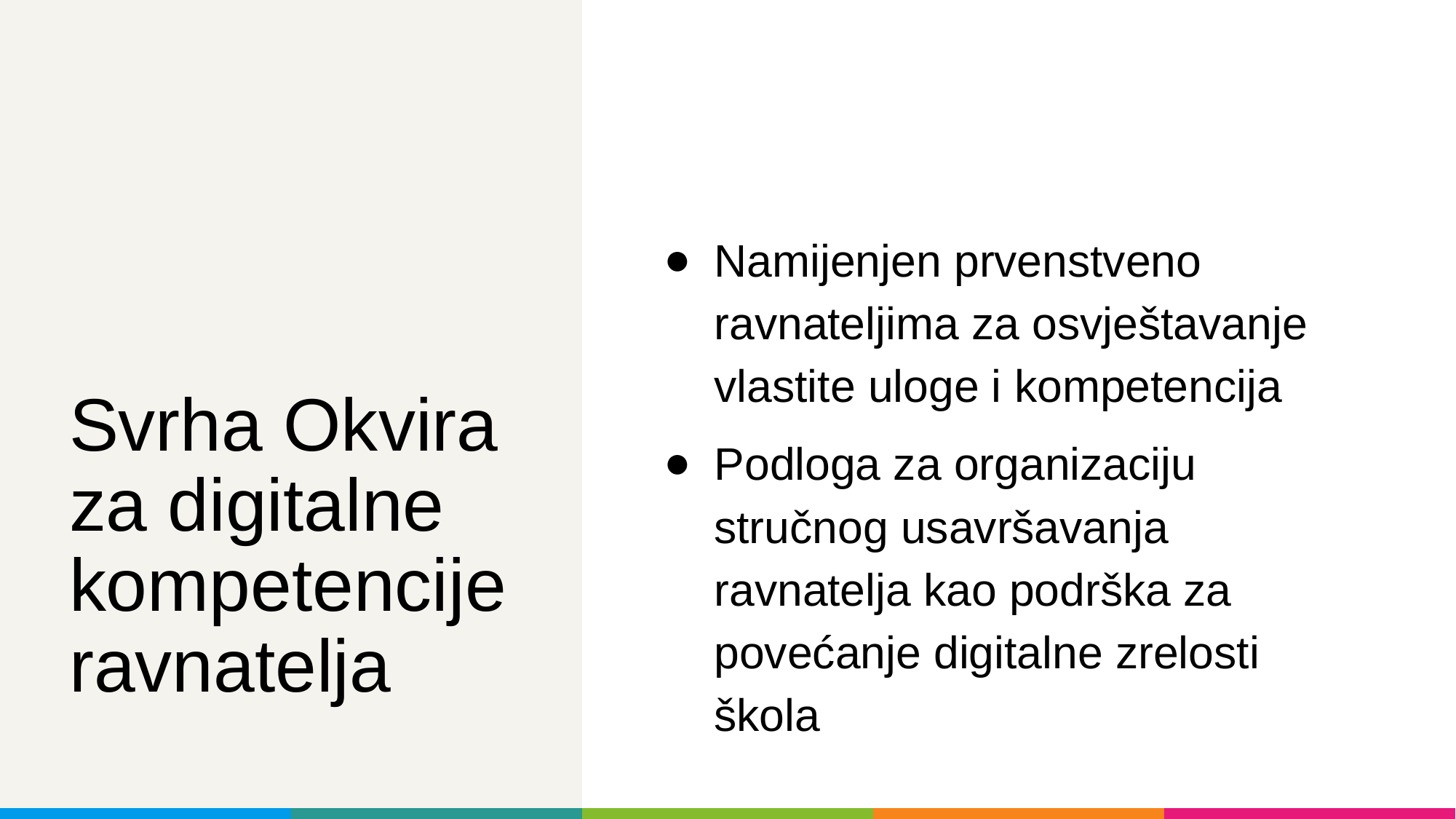

Namijenjen prvenstveno ravnateljima za osvještavanje vlastite uloge i kompetencija
Podloga za organizaciju stručnog usavršavanja ravnatelja kao podrška za povećanje digitalne zrelosti škola
# Svrha Okvira za digitalne kompetencije ravnatelja